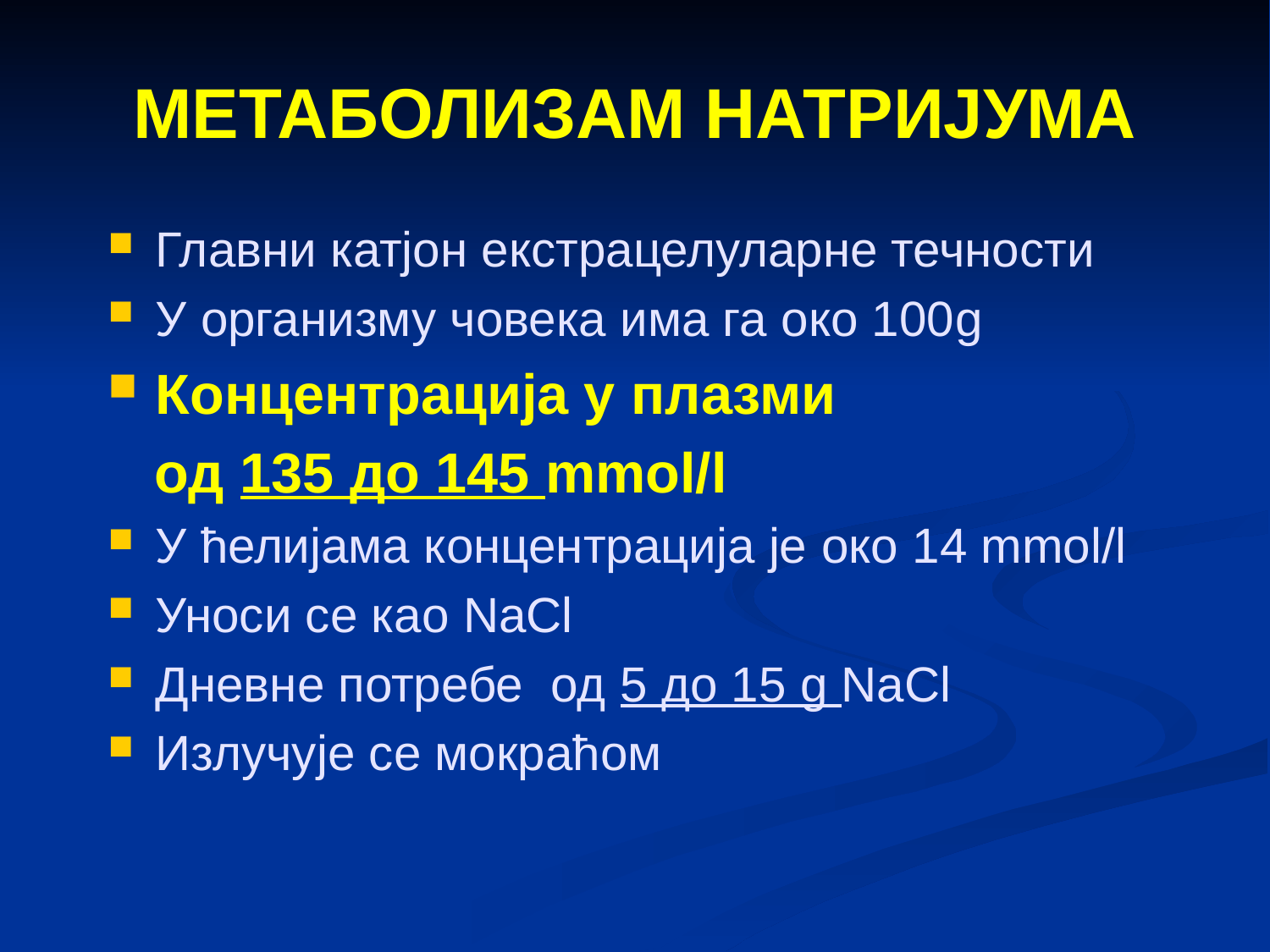

МЕТАБОЛИЗАМ НАТРИЈУМА
Главни катјон екстрацелуларне течности
У организму човека има га око 100g
Концентрација у плазми
   од 135 до 145 mmol/l
У ћелијама концентрација је око 14 mmol/l
Уноси се као NaCl
Дневне потребе  од 5 до 15 g NaCl
Излучује се мокраћом